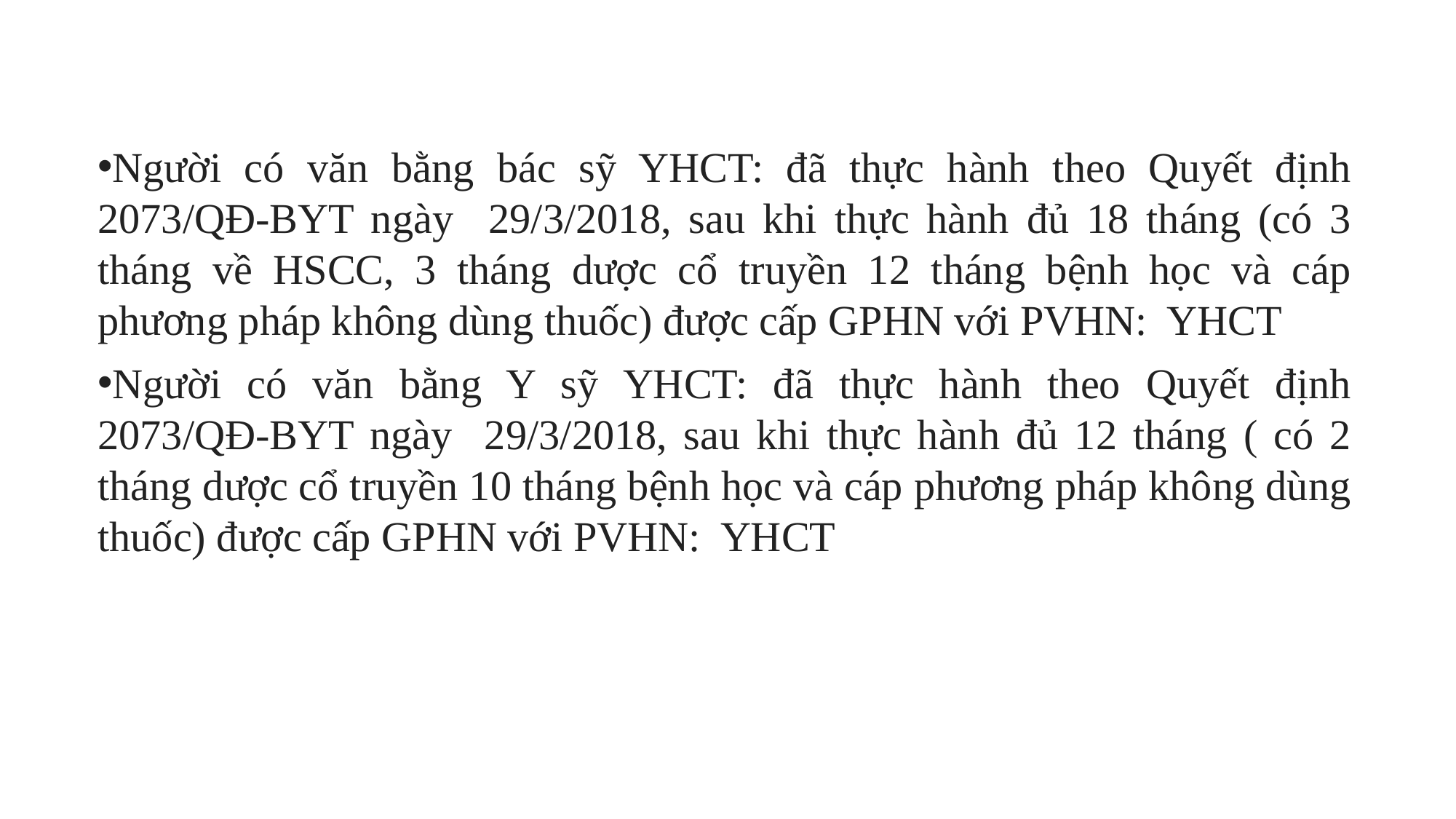

Người có văn bằng bác sỹ YHCT: đã thực hành theo Quyết định 2073/QĐ-BYT ngày  29/3/2018, sau khi thực hành đủ 18 tháng (có 3 tháng về HSCC, 3 tháng dược cổ truyền 12 tháng bệnh học và cáp phương pháp không dùng thuốc) được cấp GPHN với PVHN:  YHCT
Người có văn bằng Y sỹ YHCT: đã thực hành theo Quyết định 2073/QĐ-BYT ngày  29/3/2018, sau khi thực hành đủ 12 tháng ( có 2 tháng dược cổ truyền 10 tháng bệnh học và cáp phương pháp không dùng thuốc) được cấp GPHN với PVHN:  YHCT